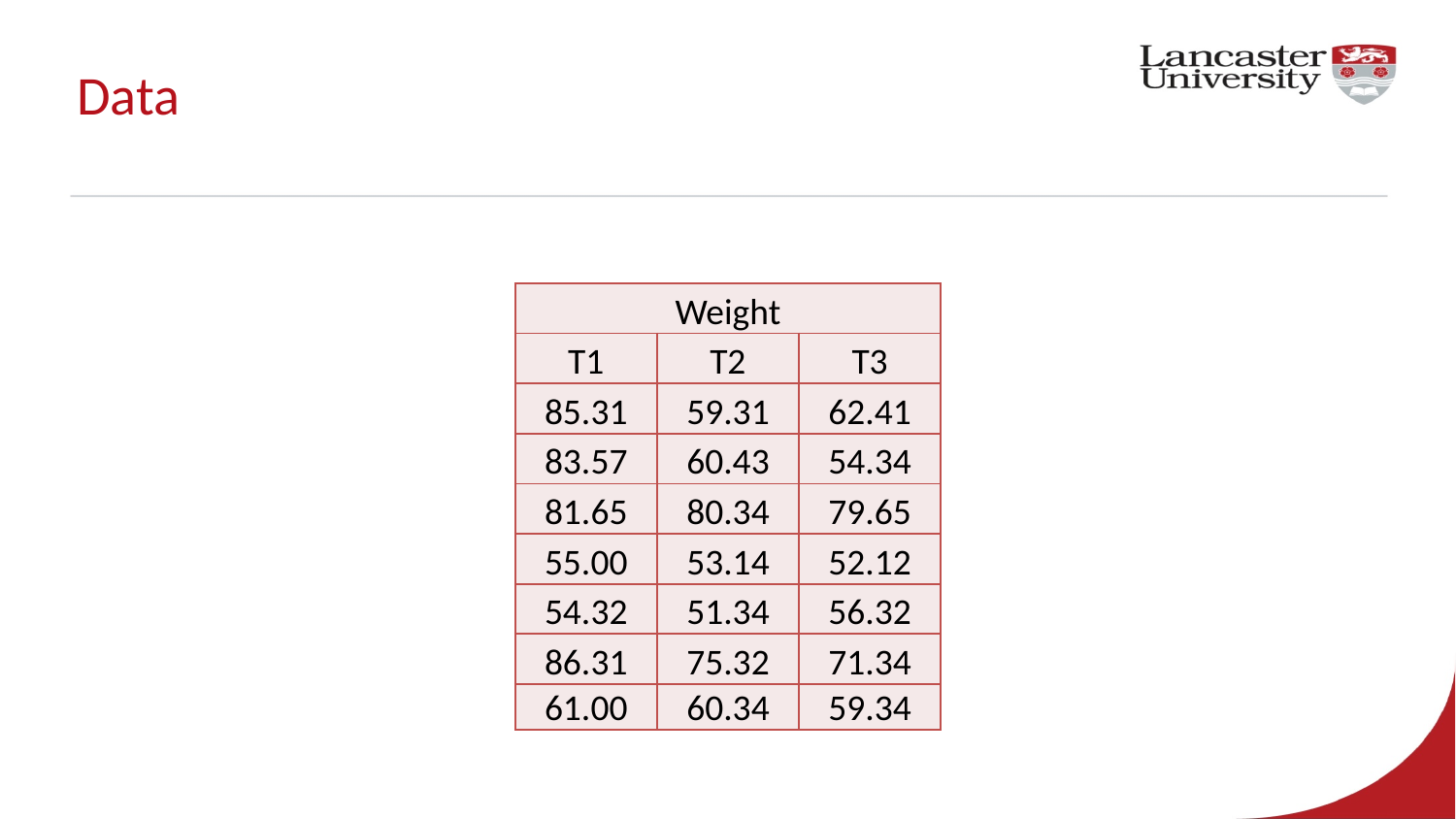

# Data
| Weight |  |  |
| --- | --- | --- |
| T1 | T2 | T3 |
| 85.31 | 59.31 | 62.41 |
| 83.57 | 60.43 | 54.34 |
| 81.65 | 80.34 | 79.65 |
| 55.00 | 53.14 | 52.12 |
| 54.32 | 51.34 | 56.32 |
| 86.31 | 75.32 | 71.34 |
| 61.00 | 60.34 | 59.34 |